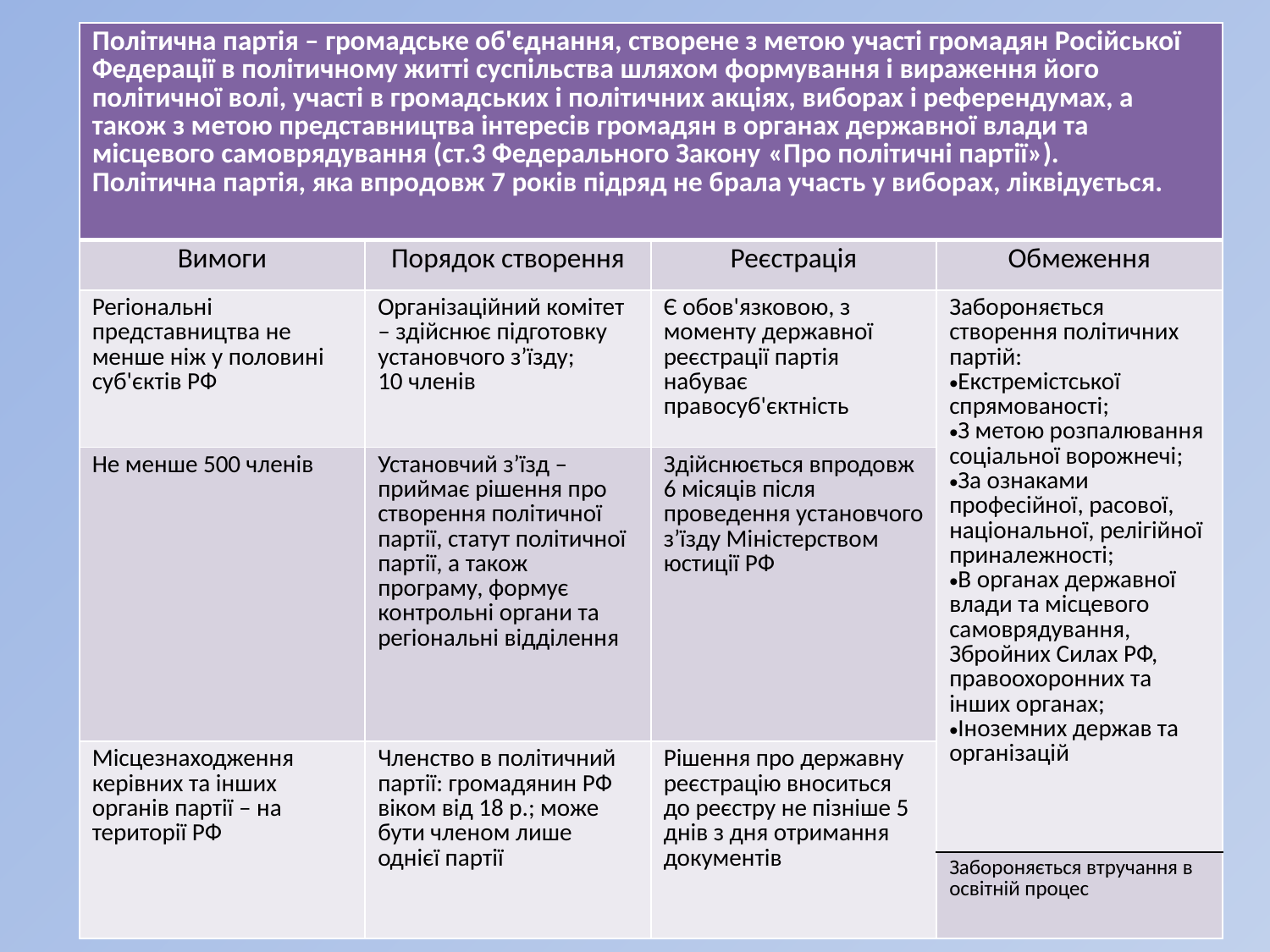

| Політична партія – громадське об'єднання, створене з метою участі громадян Російської Федерації в політичному житті суспільства шляхом формування і вираження його політичної волі, участі в громадських і політичних акціях, виборах і референдумах, а також з метою представництва інтересів громадян в органах державної влади та місцевого самоврядування (ст.3 Федерального Закону «Про політичні партії»). Політична партія, яка впродовж 7 років підряд не брала участь у виборах, ліквідується. |  |  |  |
| --- | --- | --- | --- |
| Вимоги | Порядок створення | Реєстрація | Обмеження |
| Регіональні представництва не менше ніж у половині суб'єктів РФ | Організаційний комітет – здійснює підготовку установчого з’їзду; 10 членів | Є обов'язковою, з моменту державної реєстрації партія набуває правосуб'єктність | Забороняється створення політичних партій: Екстремістської спрямованості; З метою розпалювання соціальної ворожнечі; За ознаками професійної, расової, національної, релігійної приналежності; В органах державної влади та місцевого самоврядування, Збройних Силах РФ, правоохоронних та інших органах; Іноземних держав та організацій |
| Не менше 500 членів | Установчий з’їзд – приймає рішення про створення політичної партії, статут політичної партії, а також програму, формує контрольні органи та регіональні відділення | Здійснюється впродовж 6 місяців після проведення установчого з’їзду Міністерством юстиції РФ |  |
| Місцезнаходження керівних та інших органів партії – на території РФ | Членство в політичний партії: громадянин РФ віком від 18 р.; може бути членом лише однієї партії | Рішення про державну реєстрацію вноситься до реєстру не пізніше 5 днів з дня отримання документів |  |
|  |  |  | Забороняється втручання в освітній процес |